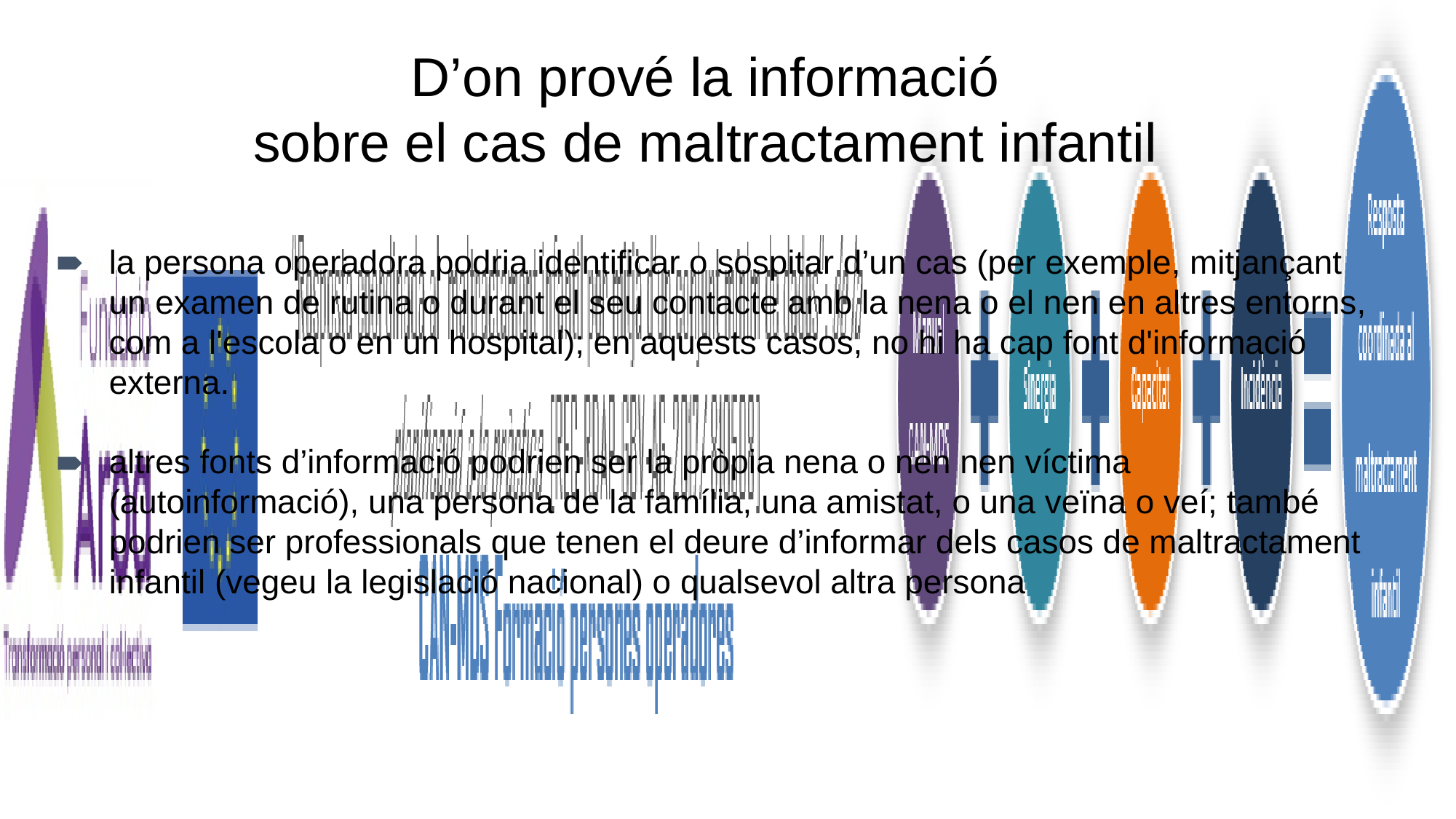

D’on prové la informació
sobre el cas de maltractament infantil
la persona operadora podria identificar o sospitar d’un cas (per exemple, mitjançant un examen de rutina o durant el seu contacte amb la nena o el nen en altres entorns, com a l'escola o en un hospital); en aquests casos, no hi ha cap font d'informació externa.

altres fonts d’informació podrien ser la pròpia nena o nen nen víctima (autoinformació), una persona de la família, una amistat, o una veïna o veí; també podrien ser professionals que tenen el deure d’informar dels casos de maltractament infantil (vegeu la legislació nacional) o qualsevol altra persona